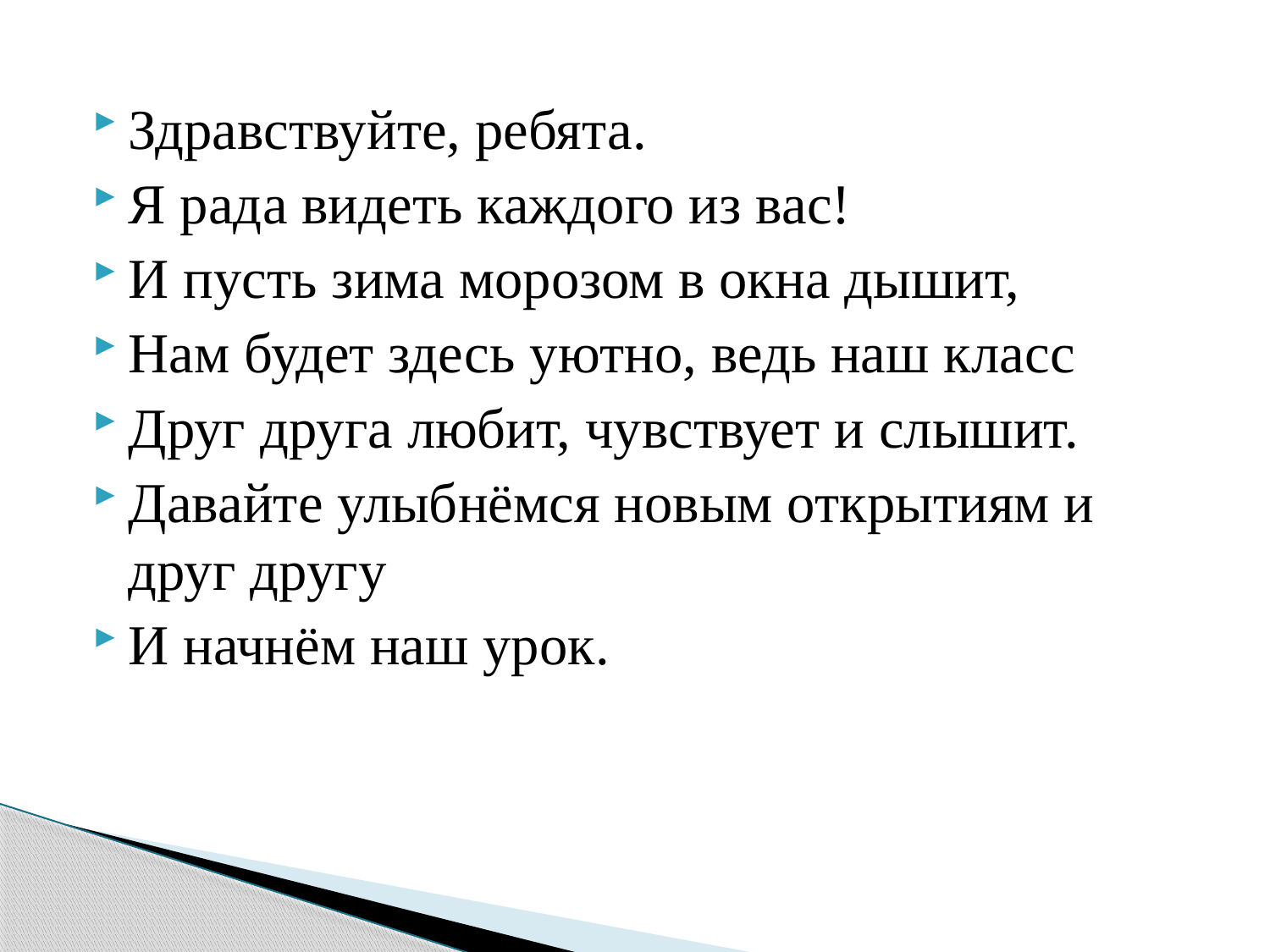

Здравствуйте, ребята.
Я рада видеть каждого из вас!
И пусть зима морозом в окна дышит,
Нам будет здесь уютно, ведь наш класс
Друг друга любит, чувствует и слышит.
Давайте улыбнёмся новым открытиям и друг другу
И начнём наш урок.